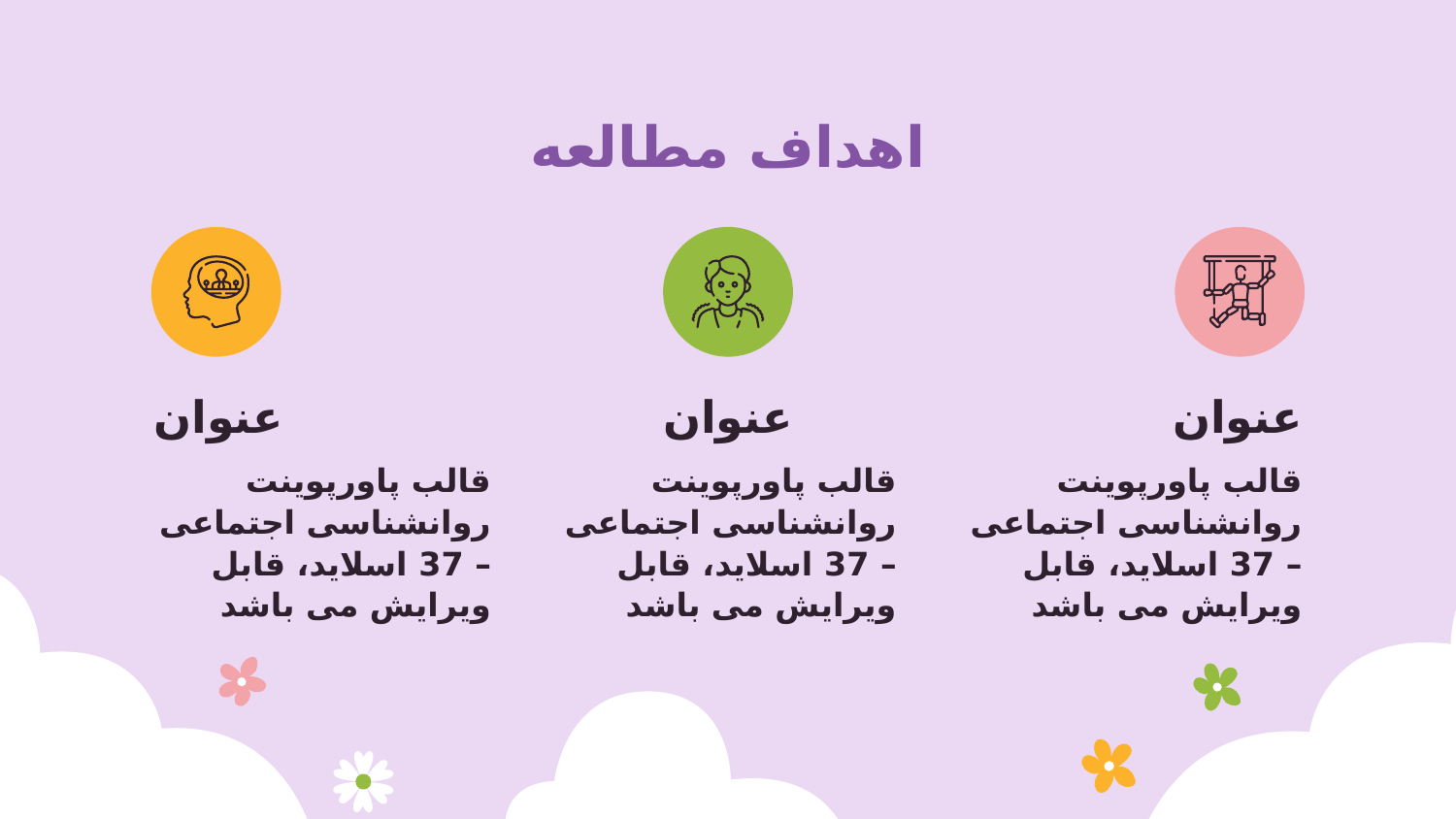

# اهداف مطالعه

عنوان
عنوان
عنوان
قالب پاورپوينت روانشناسی اجتماعی – 37 اسلاید، قابل ویرایش می باشد
قالب پاورپوينت روانشناسی اجتماعی – 37 اسلاید، قابل ویرایش می باشد
قالب پاورپوينت روانشناسی اجتماعی – 37 اسلاید، قابل ویرایش می باشد